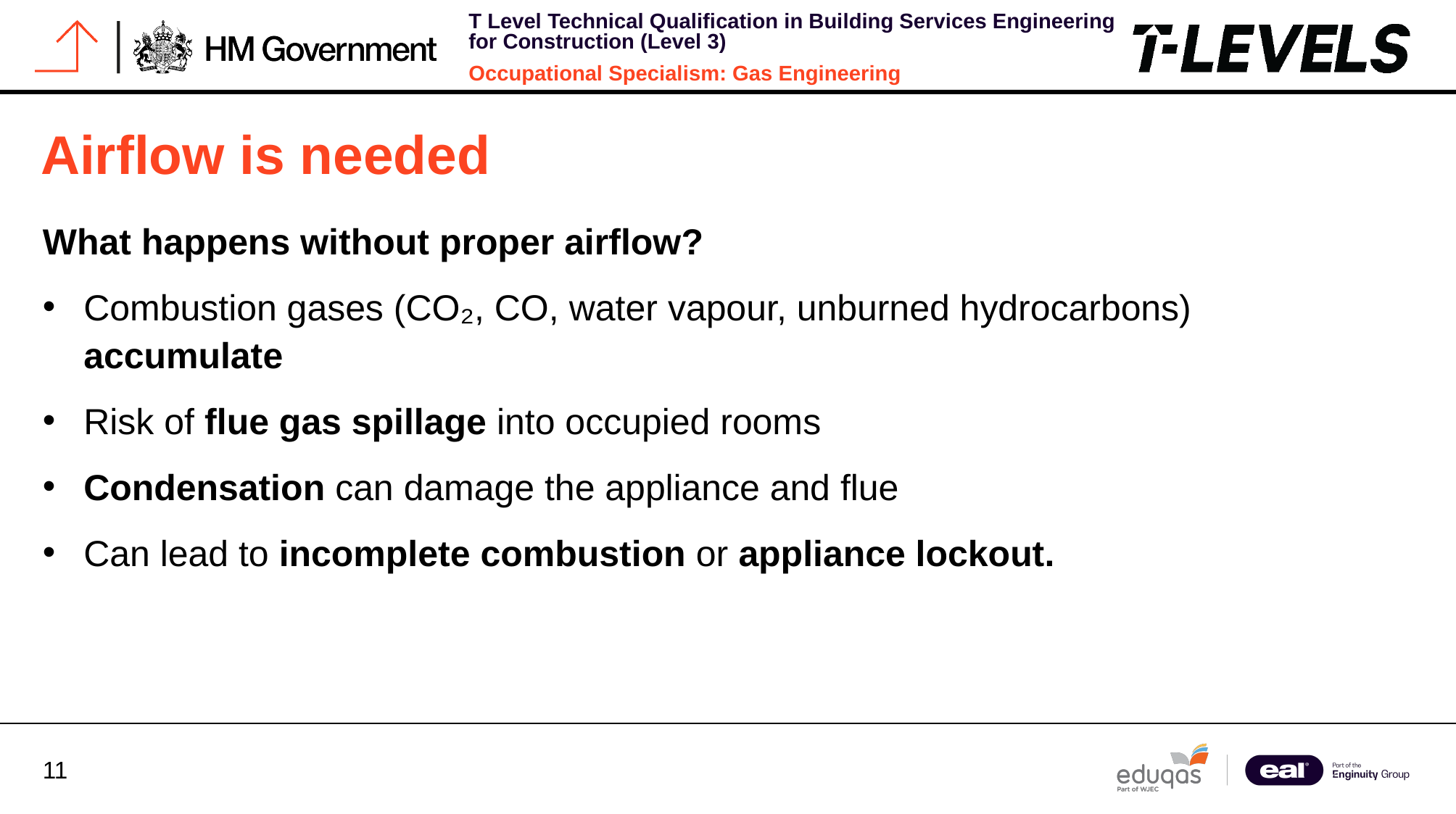

# Airflow is needed
What happens without proper airflow?
Combustion gases (CO₂, CO, water vapour, unburned hydrocarbons) accumulate
Risk of flue gas spillage into occupied rooms
Condensation can damage the appliance and flue
Can lead to incomplete combustion or appliance lockout.